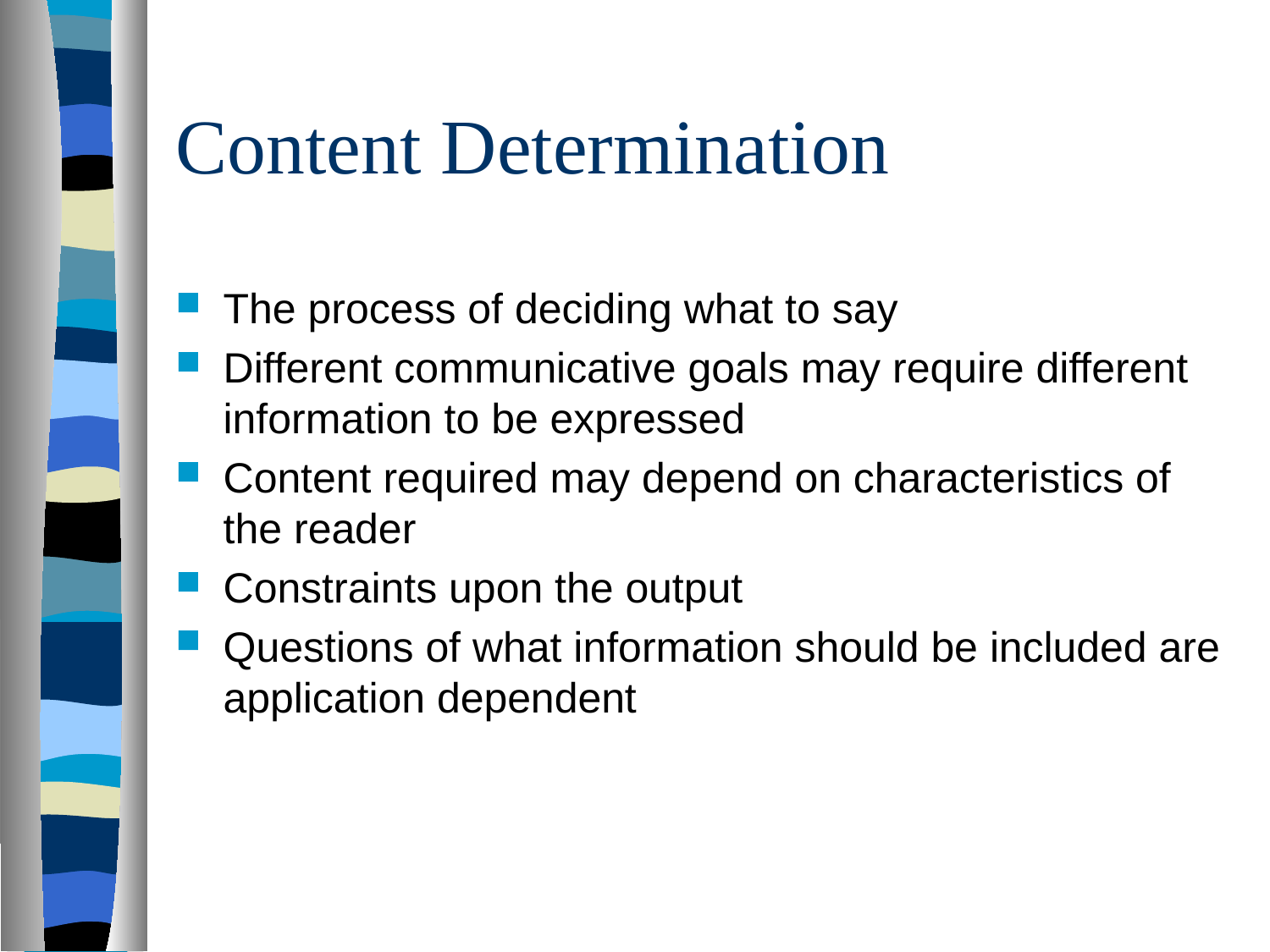

# Content Determination
The process of deciding what to say
Different communicative goals may require different information to be expressed
Content required may depend on characteristics of the reader
Constraints upon the output
Questions of what information should be included are application dependent